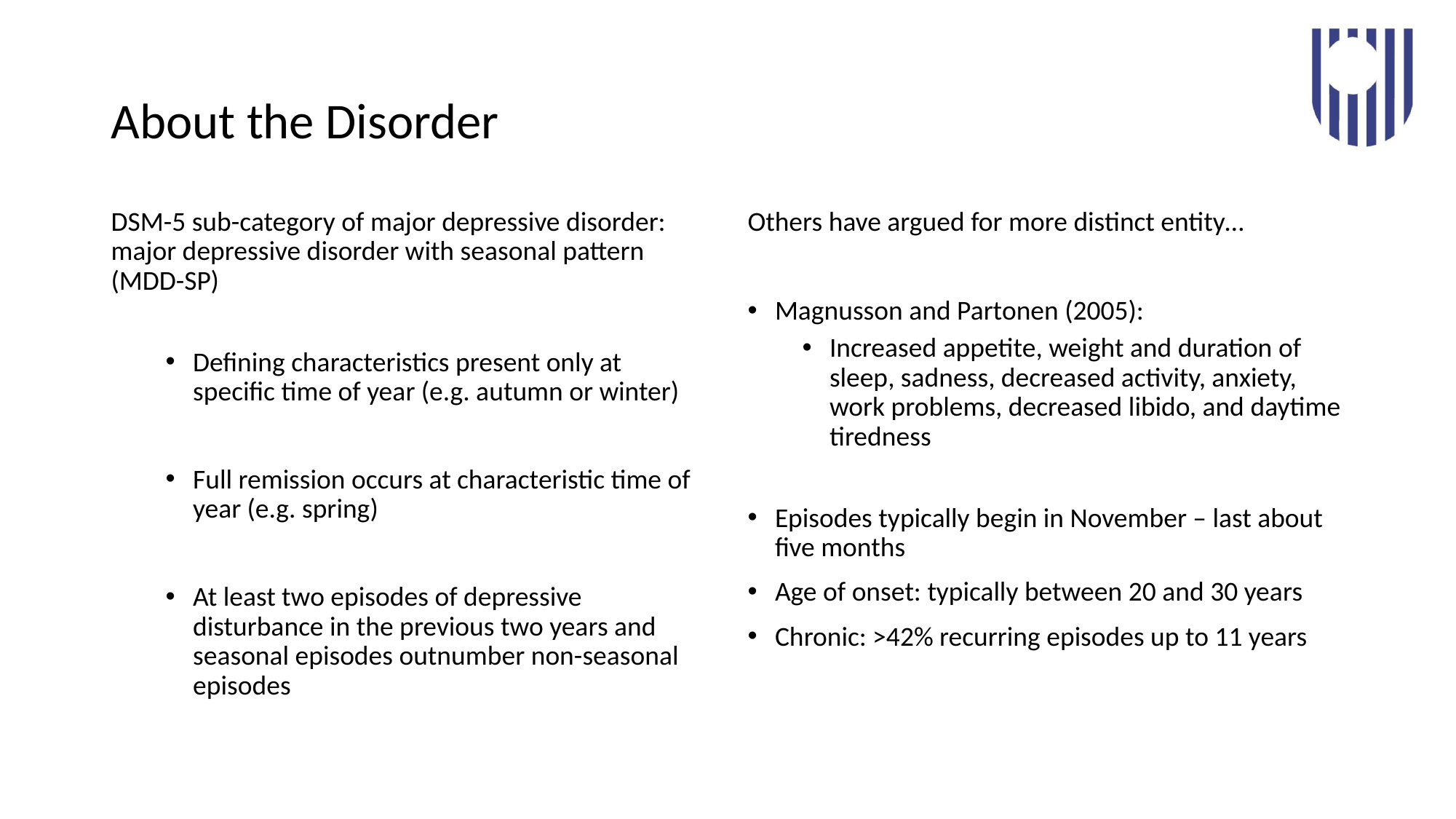

# About the Disorder
DSM-5 sub-category of major depressive disorder: major depressive disorder with seasonal pattern (MDD-SP)

Defining characteristics present only at specific time of year (e.g. autumn or winter)

Full remission occurs at characteristic time of year (e.g. spring)

At least two episodes of depressive disturbance in the previous two years and seasonal episodes outnumber non-seasonal episodes
Others have argued for more distinct entity…

Magnusson and Partonen (2005):
Increased appetite, weight and duration of sleep, sadness, decreased activity, anxiety, work problems, decreased libido, and daytime tiredness

Episodes typically begin in November – last about five months
Age of onset: typically between 20 and 30 years
Chronic: >42% recurring episodes up to 11 years